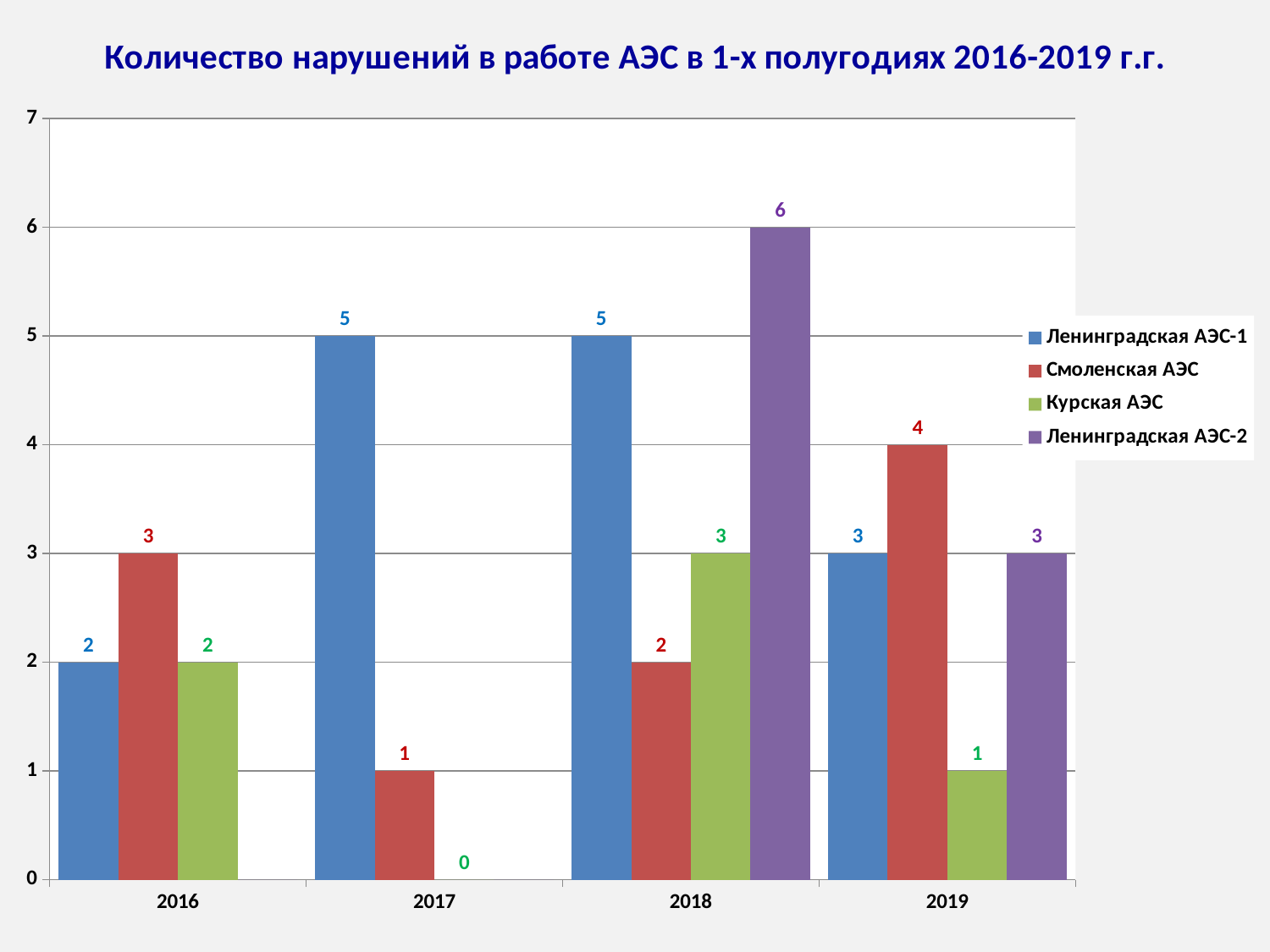

### Chart

| Category | Ленинградская АЭС-1 | Смоленская АЭС | Курская АЭС | Ленинградская АЭС-2 |
|---|---|---|---|---|
| 2016 | 2.0 | 3.0 | 2.0 | 0.0 |
| 2017 | 5.0 | 1.0 | 0.0 | 0.0 |
| 2018 | 5.0 | 2.0 | 3.0 | 6.0 |
| 2019 | 3.0 | 4.0 | 1.0 | 3.0 |
8